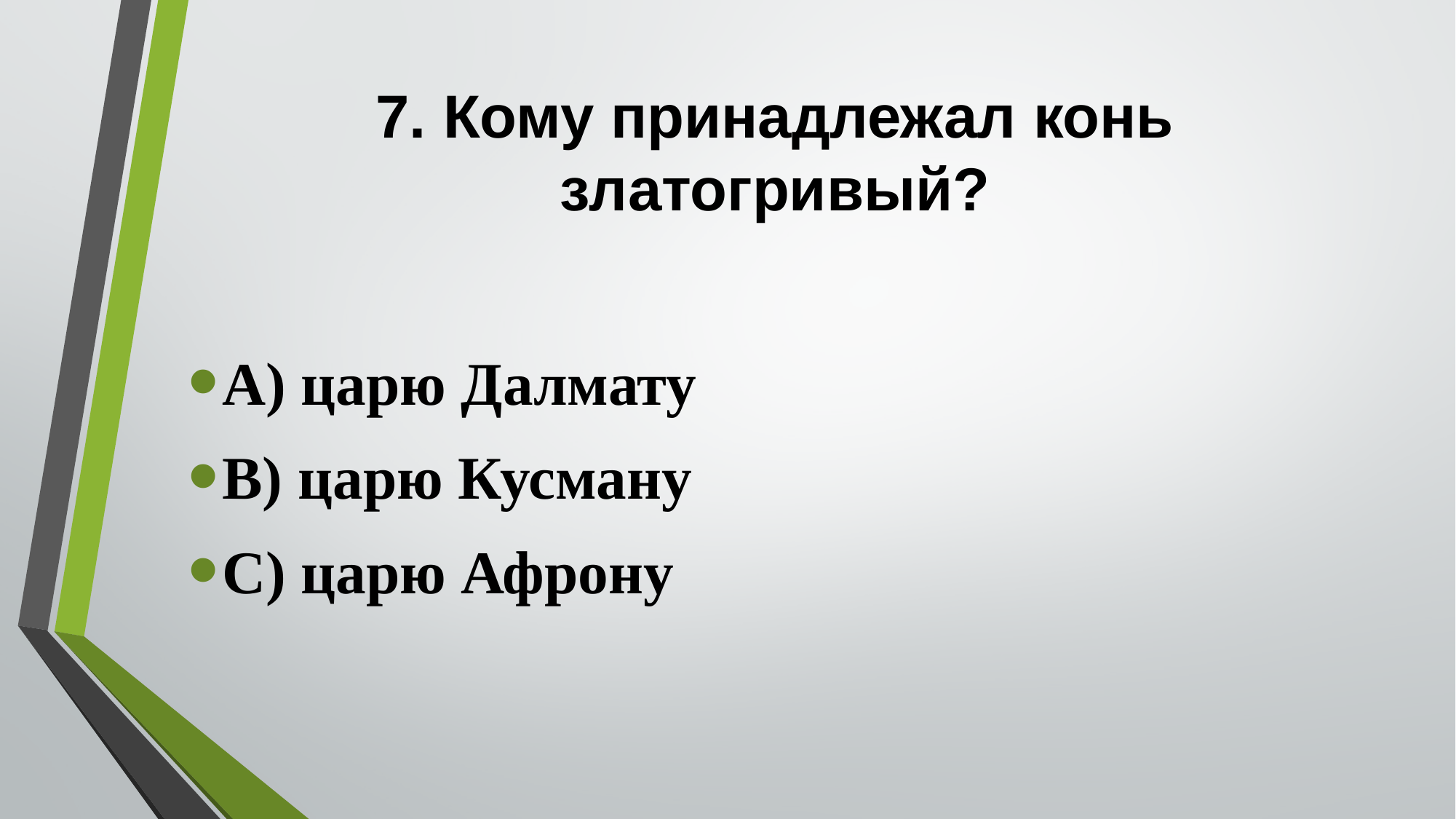

# 7. Кому принадлежал конь златогривый?
А) царю Далмату
В) царю Кусману
С) царю Афрону